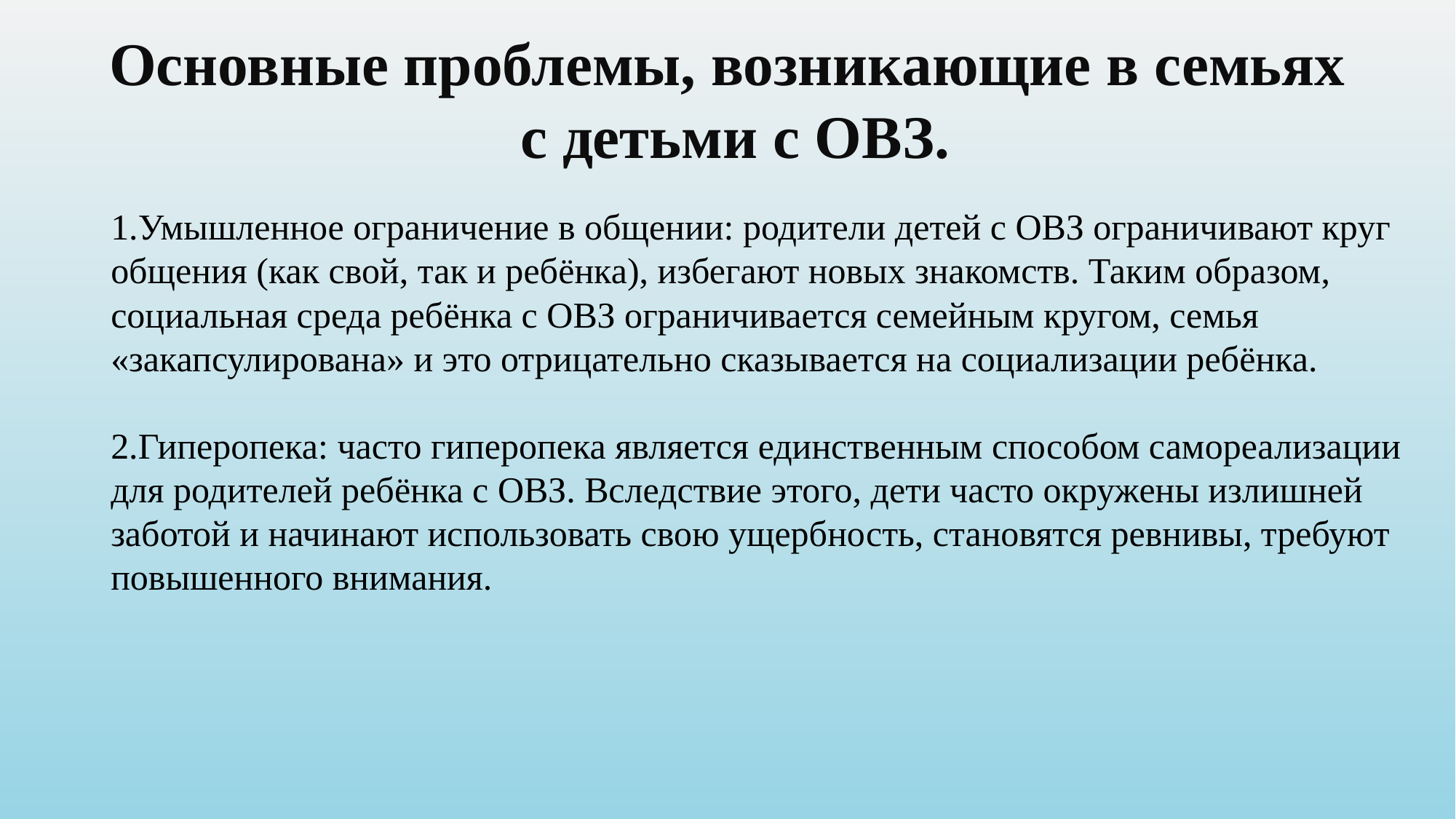

Основные проблемы, возникающие в семьях
 с детьми с ОВЗ.
1.Умышленное ограничение в общении: родители детей с ОВЗ ограничивают круг общения (как свой, так и ребёнка), избегают новых знакомств. Таким образом, социальная среда ребёнка с ОВЗ ограничивается семейным кругом, семья «закапсулирована» и это отрицательно сказывается на социализации ребёнка.

2.Гиперопека: часто гиперопека является единственным способом самореализации для родителей ребёнка с ОВЗ. Вследствие этого, дети часто окружены излишней заботой и начинают использовать свою ущербность, становятся ревнивы, требуют повышенного внимания.